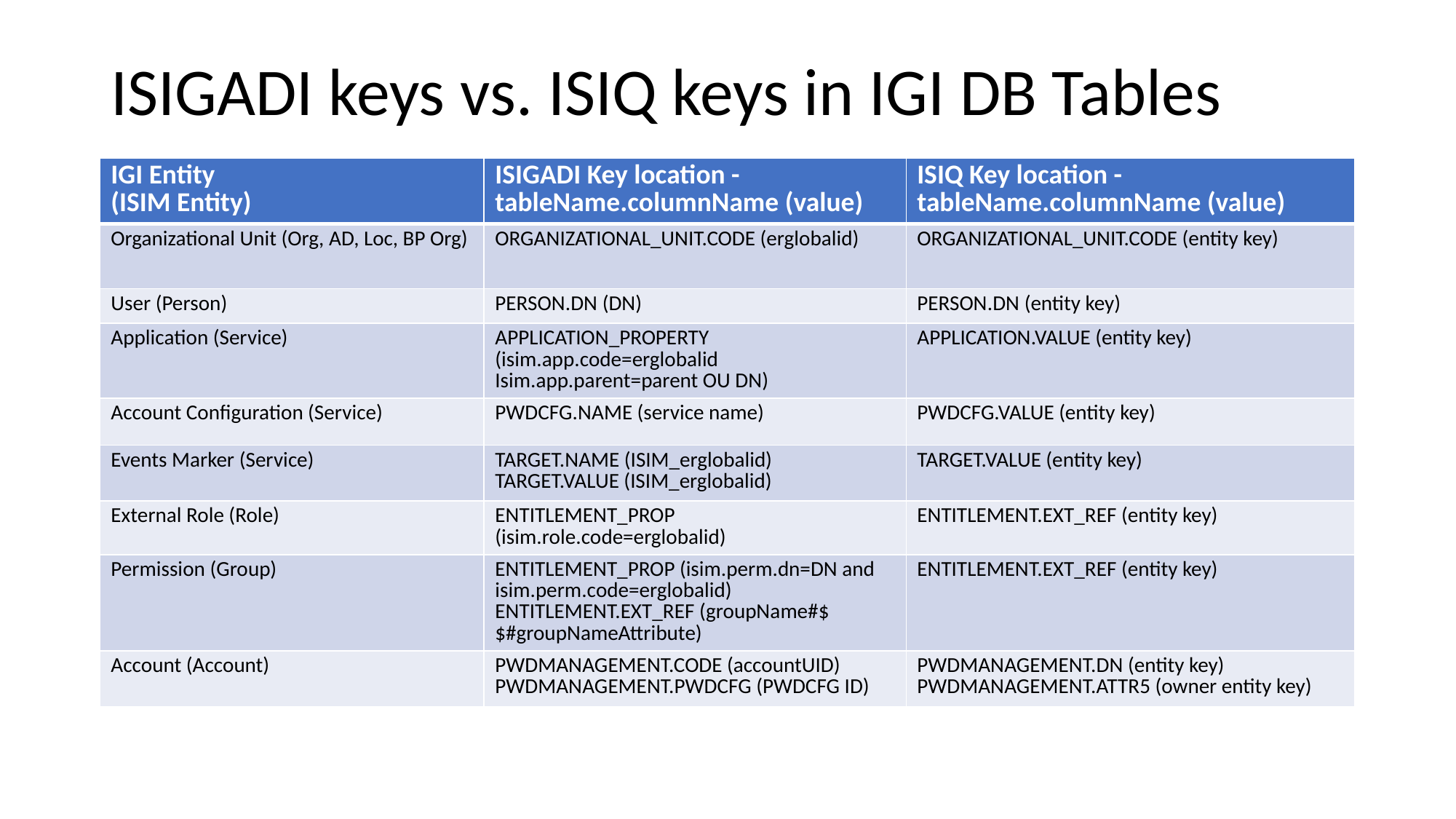

# ISIGADI keys vs. ISIQ keys in IGI DB Tables
| IGI Entity (ISIM Entity) | ISIGADI Key location - tableName.columnName (value) | ISIQ Key location - tableName.columnName (value) |
| --- | --- | --- |
| Organizational Unit (Org, AD, Loc, BP Org) | ORGANIZATIONAL\_UNIT.CODE (erglobalid) | ORGANIZATIONAL\_UNIT.CODE (entity key) |
| User (Person) | PERSON.DN (DN) | PERSON.DN (entity key) |
| Application (Service) | APPLICATION\_PROPERTY (isim.app.code=erglobalid Isim.app.parent=parent OU DN) | APPLICATION.VALUE (entity key) |
| Account Configuration (Service) | PWDCFG.NAME (service name) | PWDCFG.VALUE (entity key) |
| Events Marker (Service) | TARGET.NAME (ISIM\_erglobalid) TARGET.VALUE (ISIM\_erglobalid) | TARGET.VALUE (entity key) |
| External Role (Role) | ENTITLEMENT\_PROP (isim.role.code=erglobalid) | ENTITLEMENT.EXT\_REF (entity key) |
| Permission (Group) | ENTITLEMENT\_PROP (isim.perm.dn=DN and isim.perm.code=erglobalid) ENTITLEMENT.EXT\_REF (groupName#$$#groupNameAttribute) | ENTITLEMENT.EXT\_REF (entity key) |
| Account (Account) | PWDMANAGEMENT.CODE (accountUID) PWDMANAGEMENT.PWDCFG (PWDCFG ID) | PWDMANAGEMENT.DN (entity key) PWDMANAGEMENT.ATTR5 (owner entity key) |